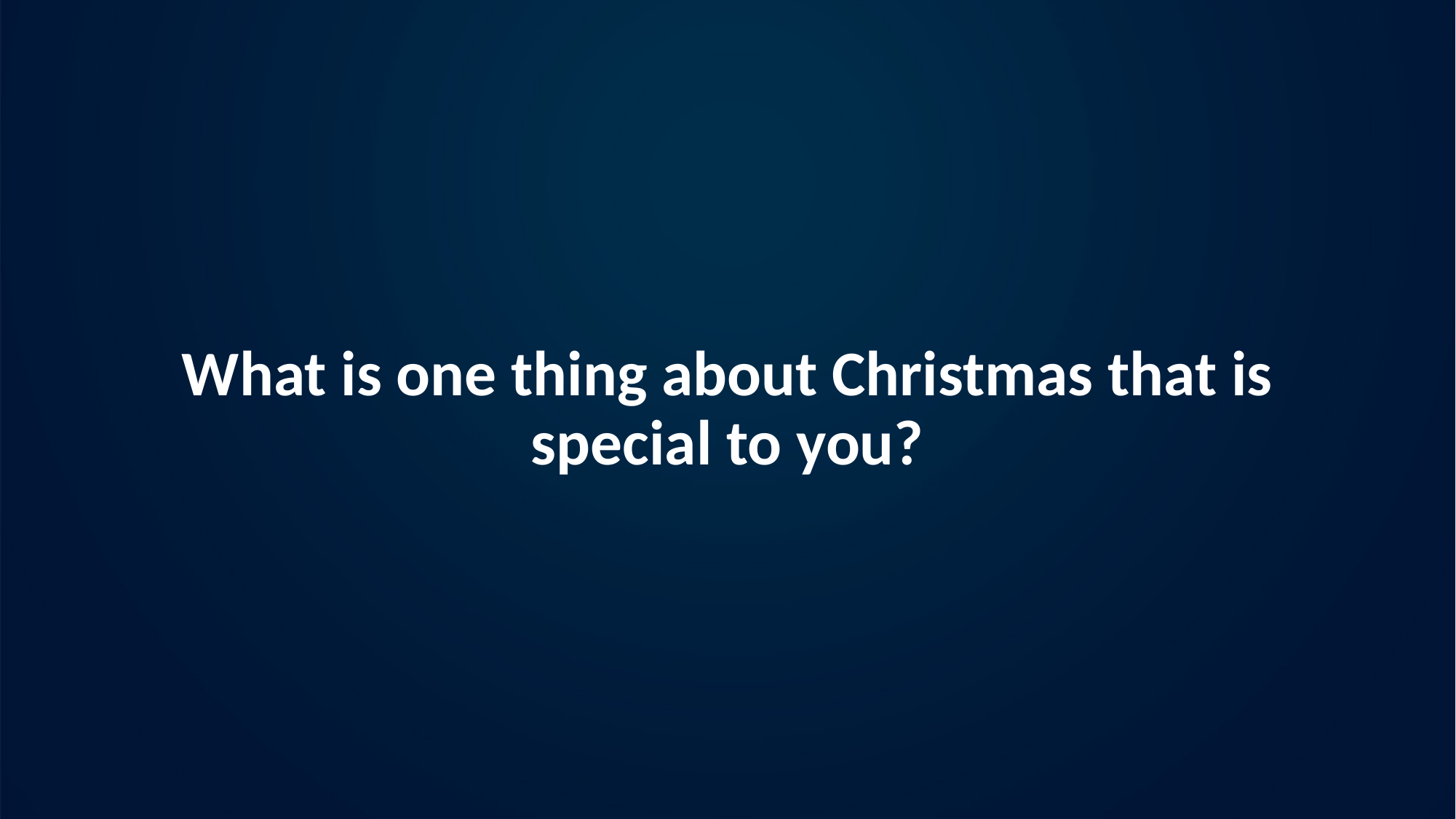

# What is one thing about Christmas that is special to you?